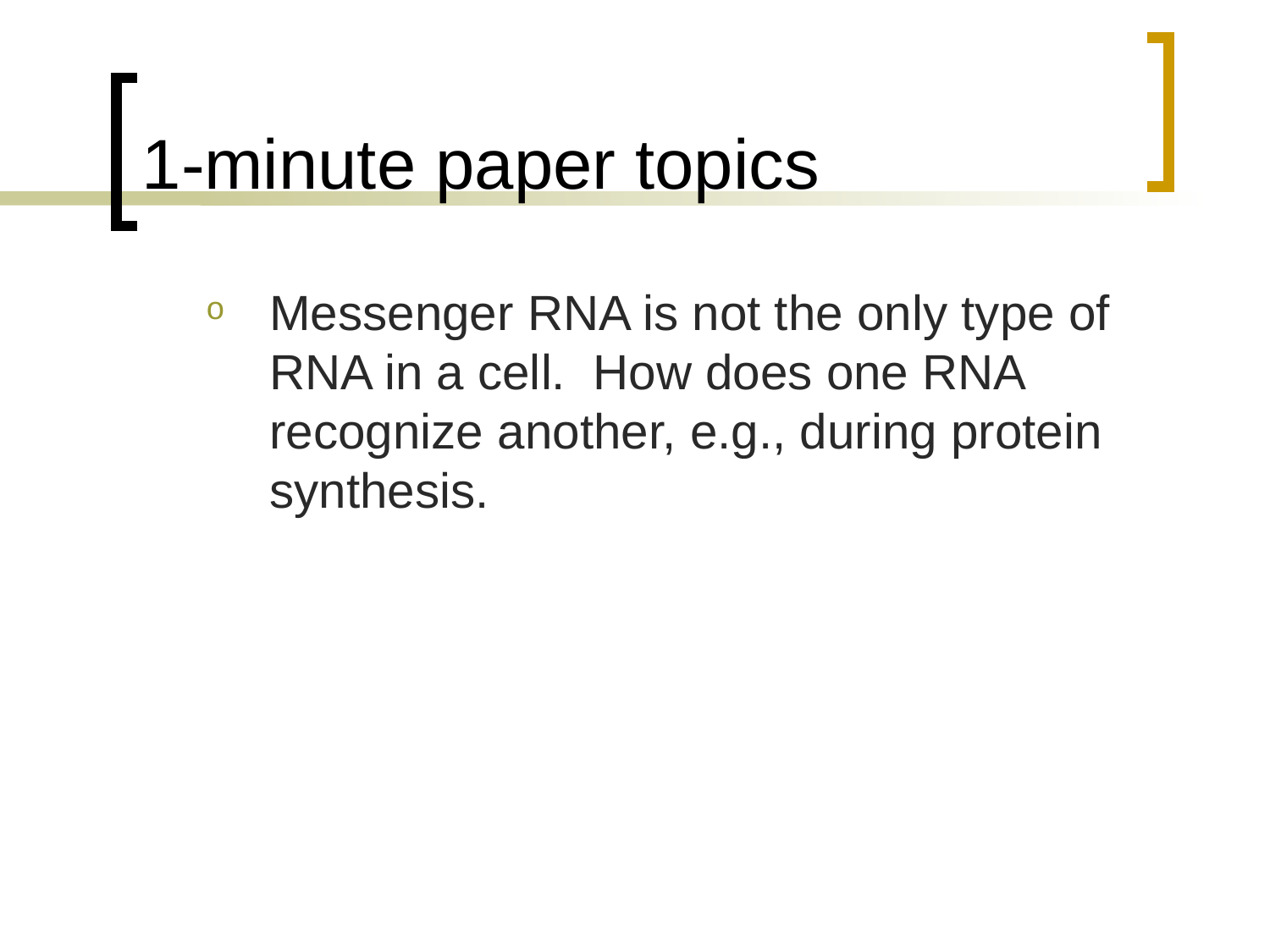

# 1-minute paper topics
Messenger RNA is not the only type of RNA in a cell.  How does one RNA recognize another, e.g., during protein synthesis.